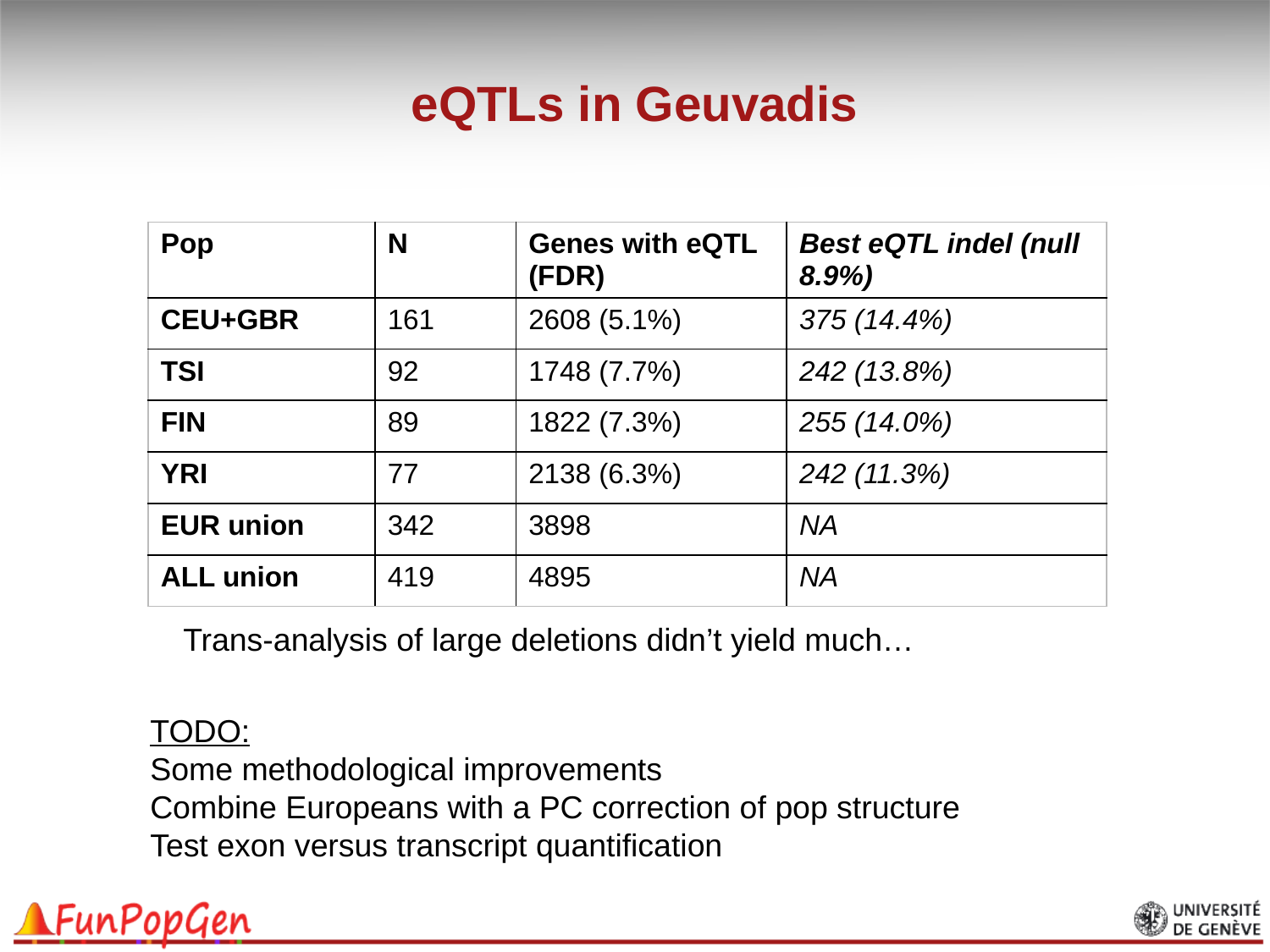

# eQTLs in Geuvadis
| Pop | N | Genes with eQTL (FDR) | Best eQTL indel (null 8.9%) |
| --- | --- | --- | --- |
| CEU+GBR | 161 | 2608 (5.1%) | 375 (14.4%) |
| TSI | 92 | 1748 (7.7%) | 242 (13.8%) |
| FIN | 89 | 1822 (7.3%) | 255 (14.0%) |
| YRI | 77 | 2138 (6.3%) | 242 (11.3%) |
| EUR union | 342 | 3898 | NA |
| ALL union | 419 | 4895 | NA |
Trans-analysis of large deletions didn’t yield much…
TODO:
Some methodological improvements
Combine Europeans with a PC correction of pop structure
Test exon versus transcript quantification